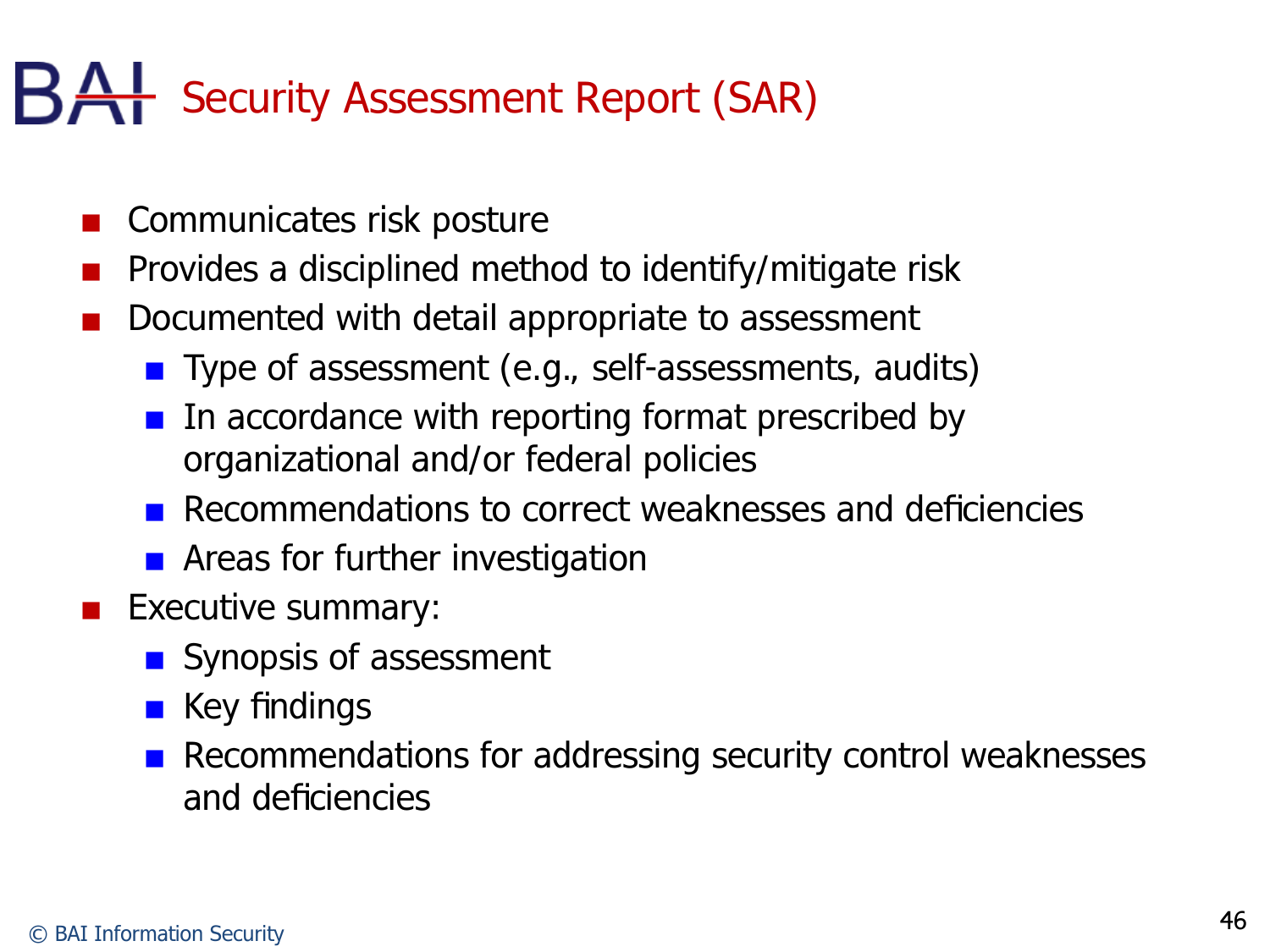

# Security Assessment Report (SAR)
Communicates risk posture
Provides a disciplined method to identify/mitigate risk
Documented with detail appropriate to assessment
Type of assessment (e.g., self-assessments, audits)
In accordance with reporting format prescribed by organizational and/or federal policies
Recommendations to correct weaknesses and deficiencies
Areas for further investigation
Executive summary:
Synopsis of assessment
Key findings
Recommendations for addressing security control weaknesses and deficiencies